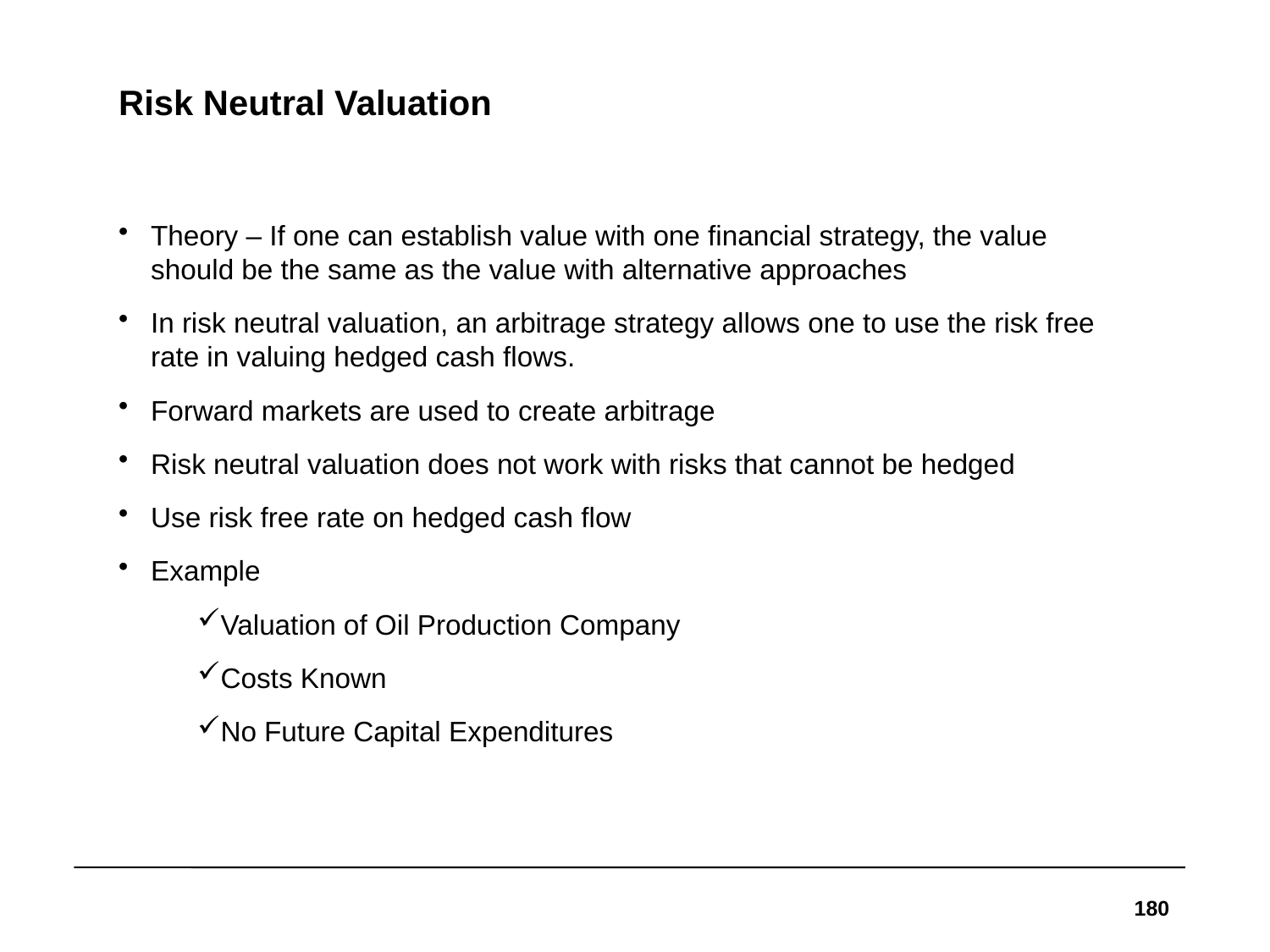

# Risk Neutral Valuation
Theory – If one can establish value with one financial strategy, the value should be the same as the value with alternative approaches
In risk neutral valuation, an arbitrage strategy allows one to use the risk free rate in valuing hedged cash flows.
Forward markets are used to create arbitrage
Risk neutral valuation does not work with risks that cannot be hedged
Use risk free rate on hedged cash flow
Example
Valuation of Oil Production Company
Costs Known
No Future Capital Expenditures